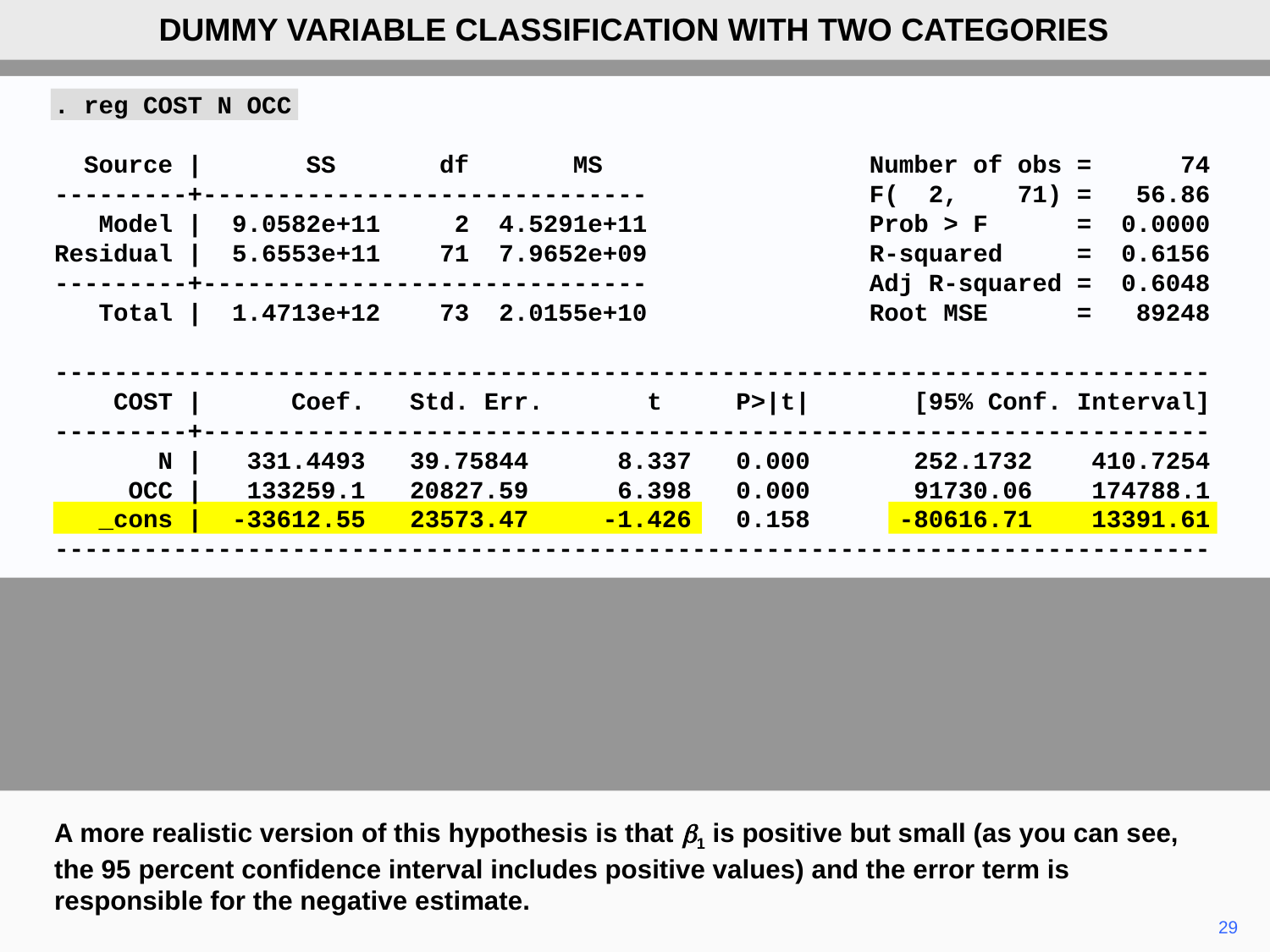

DUMMY VARIABLE CLASSIFICATION WITH TWO CATEGORIES

. reg COST N OCC

  Source |       SS       df       MS                  Number of obs =      74
---------+------------------------------               F(  2,    71) =   56.86
   Model |  9.0582e+11     2  4.5291e+11               Prob > F      =  0.0000
Residual |  5.6553e+11    71  7.9652e+09               R-squared     =  0.6156
---------+------------------------------               Adj R-squared =  0.6048
   Total |  1.4713e+12    73  2.0155e+10               Root MSE      =   89248

------------------------------------------------------------------------------
    COST |      Coef.   Std. Err.       t     P>|t|       [95% Conf. Interval]
---------+--------------------------------------------------------------------
       N |   331.4493   39.75844      8.337   0.000       252.1732    410.7254
     OCC |   133259.1   20827.59      6.398   0.000       91730.06    174788.1
   _cons |  -33612.55   23573.47     -1.426   0.158      -80616.71    13391.61
------------------------------------------------------------------------------

A more realistic version of this hypothesis is that β1 is positive but small (as you can see, the 95 percent confidence interval includes positive values) and the error term is responsible for the negative estimate.
29